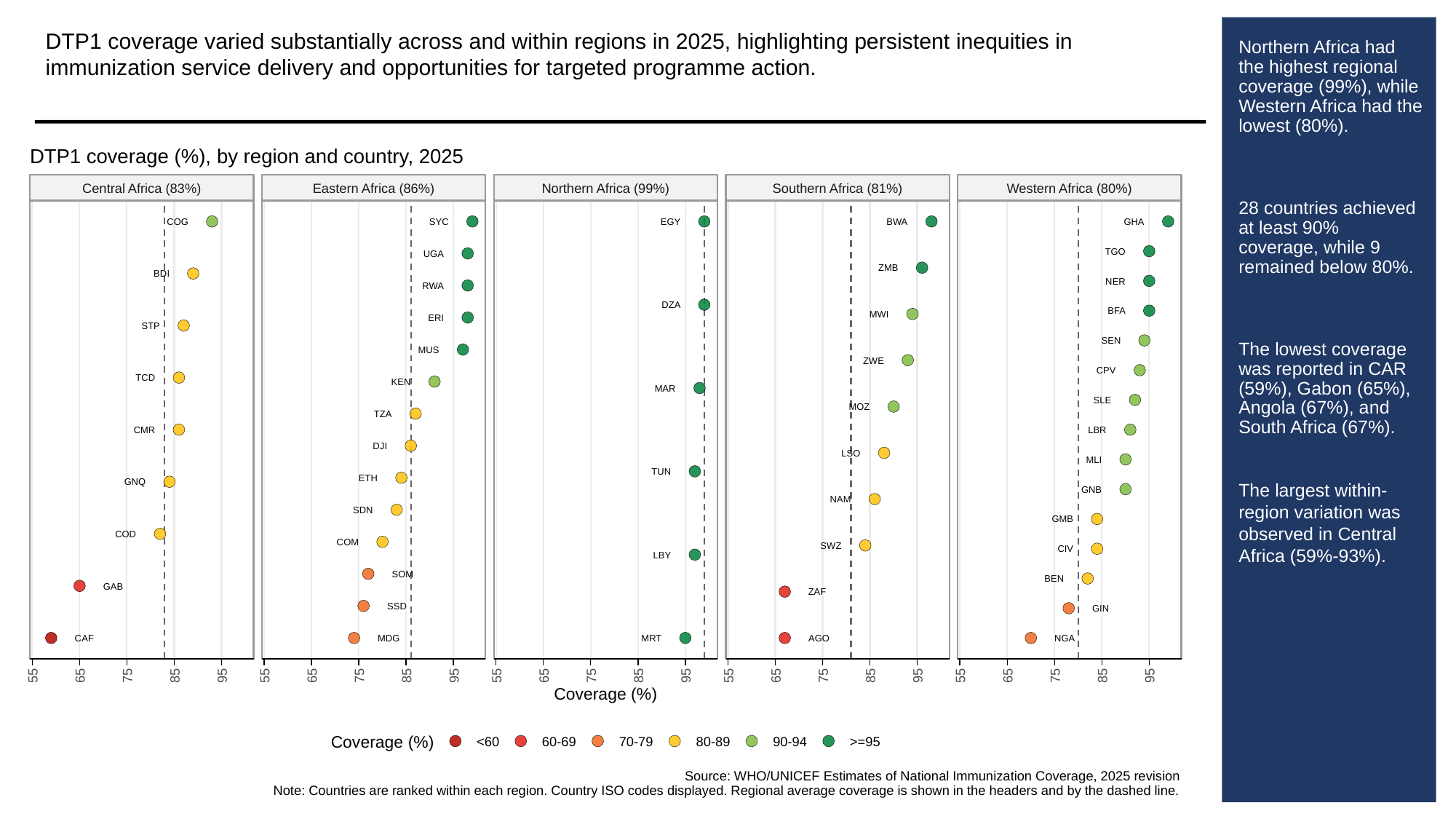

DTP1 coverage varied substantially across and within regions in 2025, highlighting persistent inequities in immunization service delivery and opportunities for targeted programme action.
# Northern Africa had the highest regional coverage (99%), while Western Africa had the lowest (80%).

28 countries achieved at least 90% coverage, while 9 remained below 80%.

The lowest coverage was reported in CAR (59%), Gabon (65%), Angola (67%), and South Africa (67%).

The largest within-region variation was observed in Central Africa (59%-93%).

DTP1 coverage (%), by region and country, 2025

Central Africa (83%)
Eastern Africa (86%)
Northern Africa (99%)
Southern Africa (81%)
Western Africa (80%)

COG
SYC
EGY
BWA
GHA

TGO
UGA

ZMB

BDI

NER

RWA

DZA

BFA

MWI

ERI

STP

SEN

MUS

ZWE

CPV

TCD

KEN

MAR

SLE

MOZ

TZA

CMR
LBR

DJI

LSO

MLI

TUN

ETH

GNQ

GNB

NAM

SDN

GMB

COD

COM

SWZ

CIV

LBY

SOM

BEN

GAB

ZAF

SSD
GIN

CAF
MDG
MRT
AGO
NGA

55
65
75
85
95
55
65
75
85
95
55
65
75
85
95
55
65
75
85
95
55
65
75
85
95
Coverage (%)
Coverage (%)

<60
60-69
70-79
80-89
90-94
>=95
Source: WHO/UNICEF Estimates of National Immunization Coverage, 2025 revision
Note: Countries are ranked within each region. Country ISO codes displayed. Regional average coverage is shown in the headers and by the dashed line.